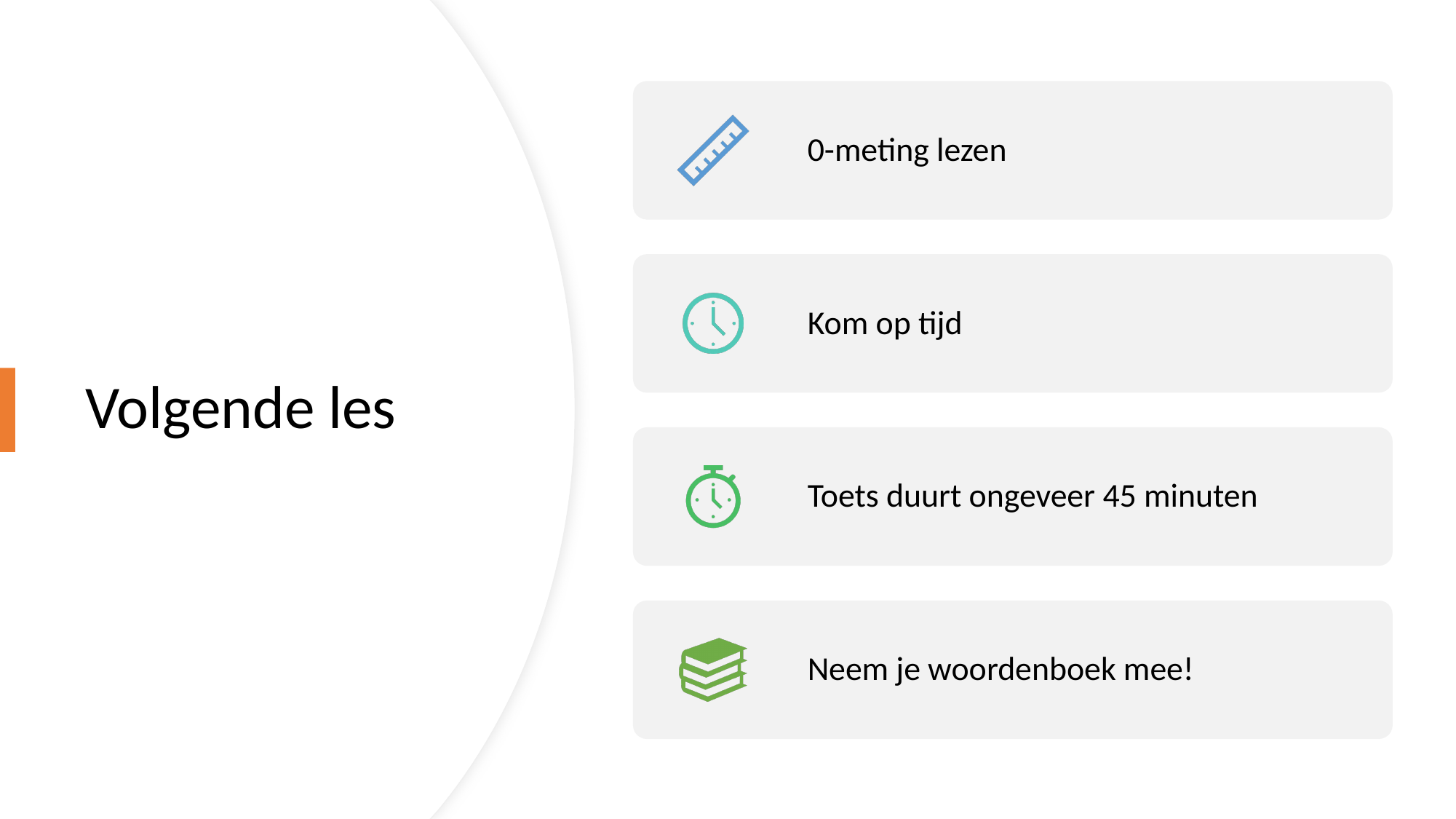

0-meting lezen
Kom op tijd
Toets duurt ongeveer 45 minuten
Neem je woordenboek mee!
# Volgende les